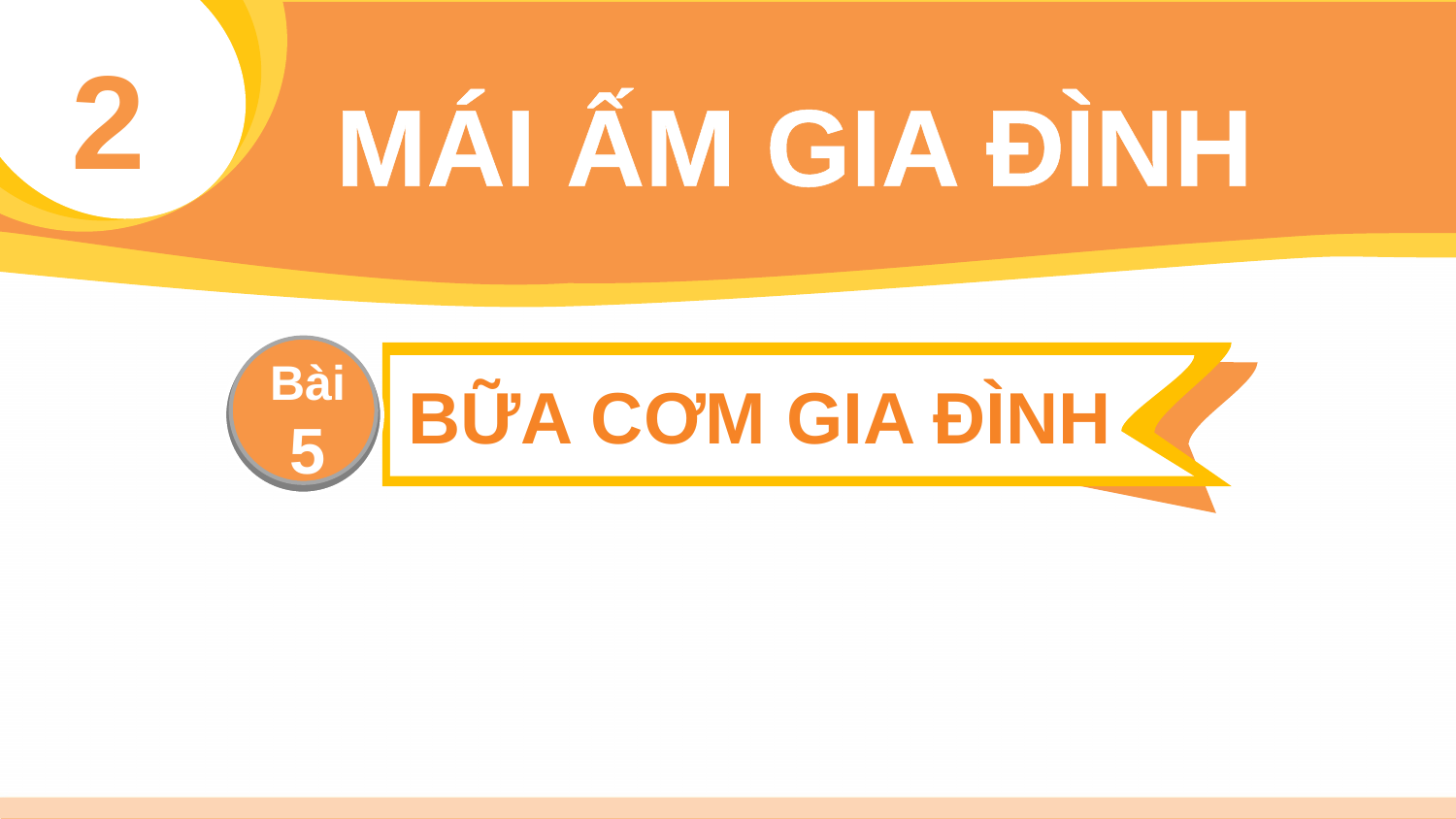

2
MÁI ẤM GIA ĐÌNH

Bài
5
BỮA CƠM GIA ĐÌNH